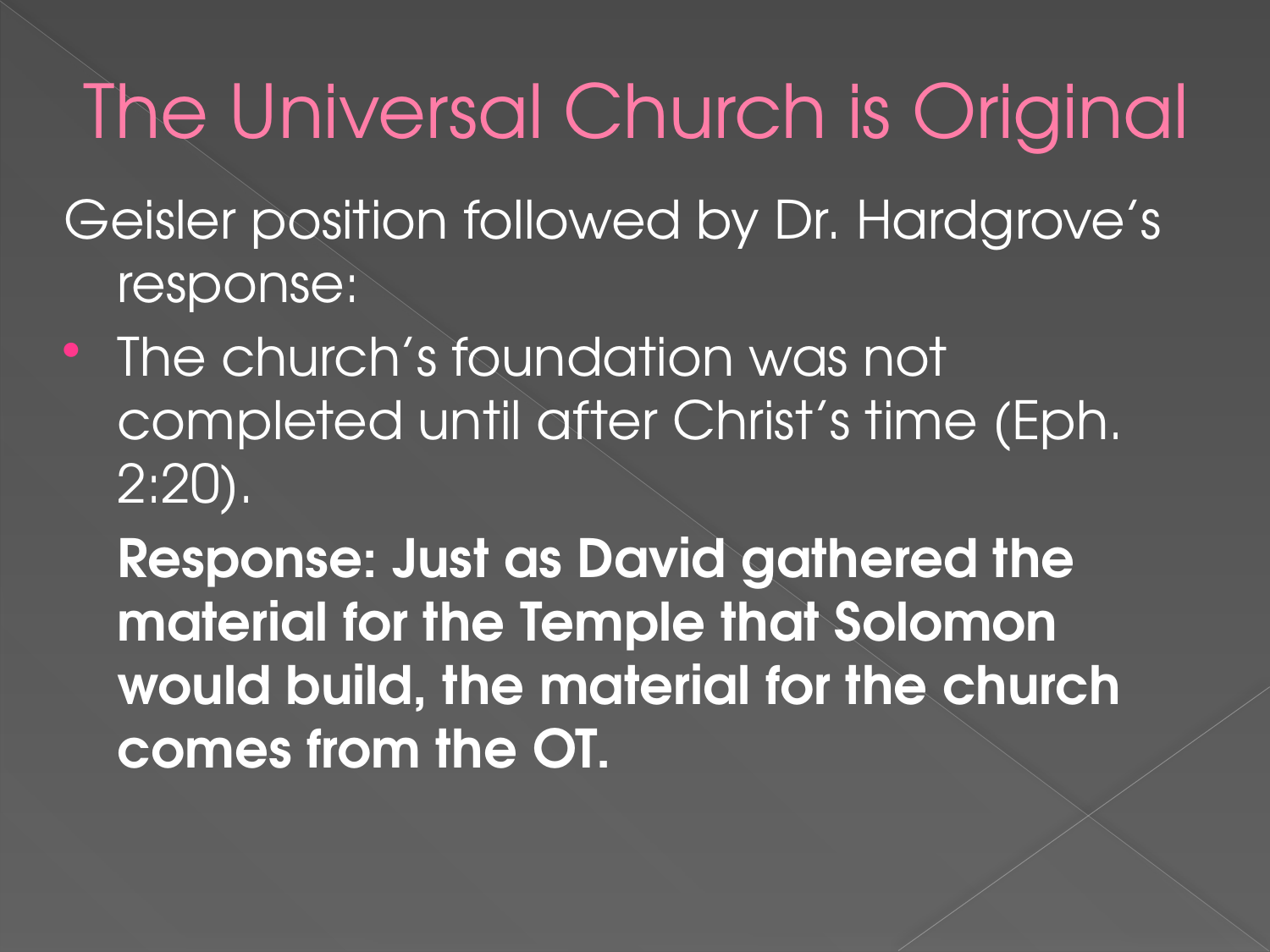

# The Universal Church is Original
Geisler position followed by Dr. Hardgrove’s response:
The church’s foundation was not completed until after Christ’s time (Eph. 2:20).
	Response: Just as David gathered the material for the Temple that Solomon would build, the material for the church comes from the OT.